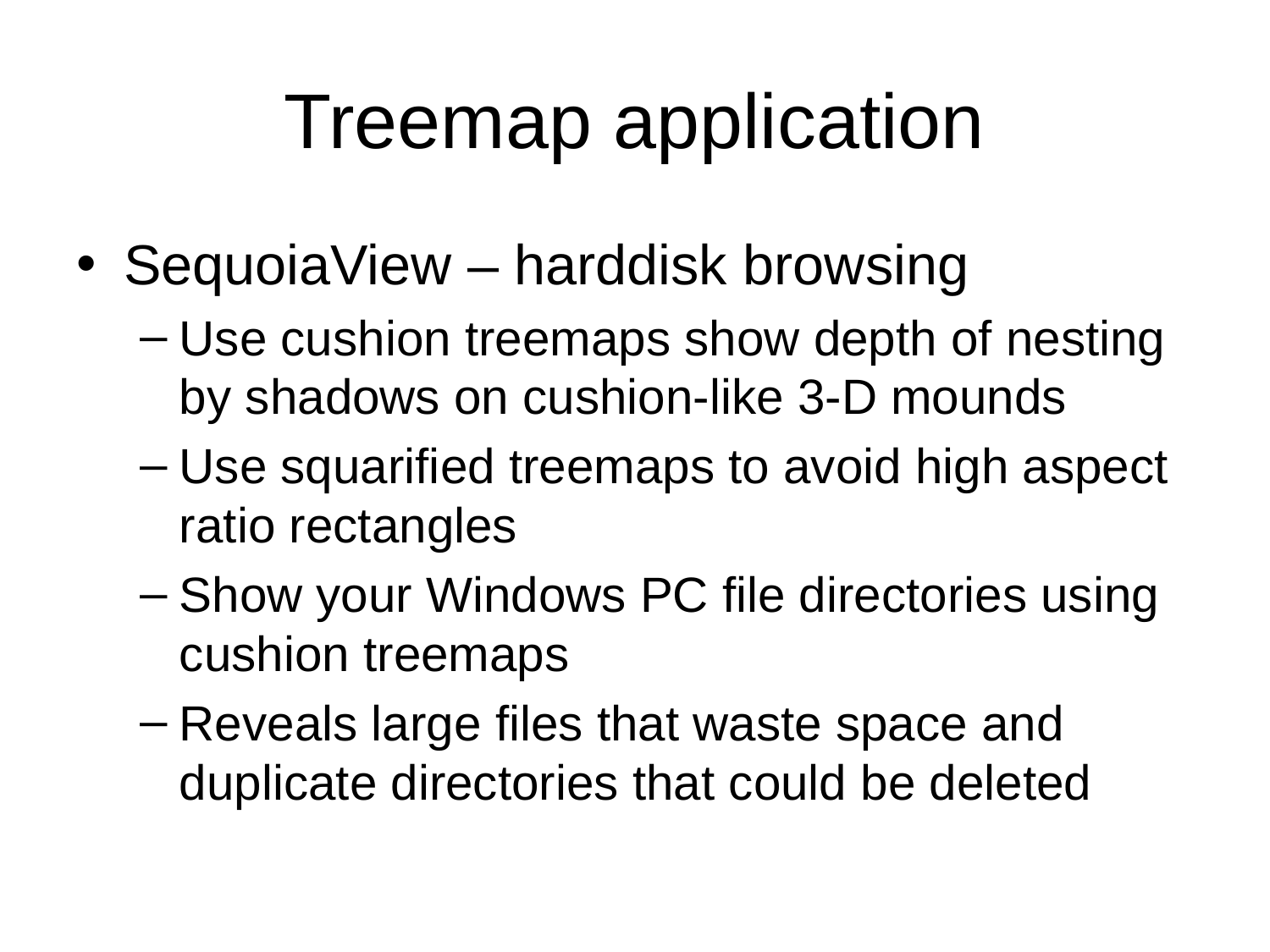

# Treemap application
SequoiaView – harddisk browsing
Use cushion treemaps show depth of nesting by shadows on cushion-like 3-D mounds
Use squarified treemaps to avoid high aspect ratio rectangles
Show your Windows PC file directories using cushion treemaps
Reveals large files that waste space and duplicate directories that could be deleted